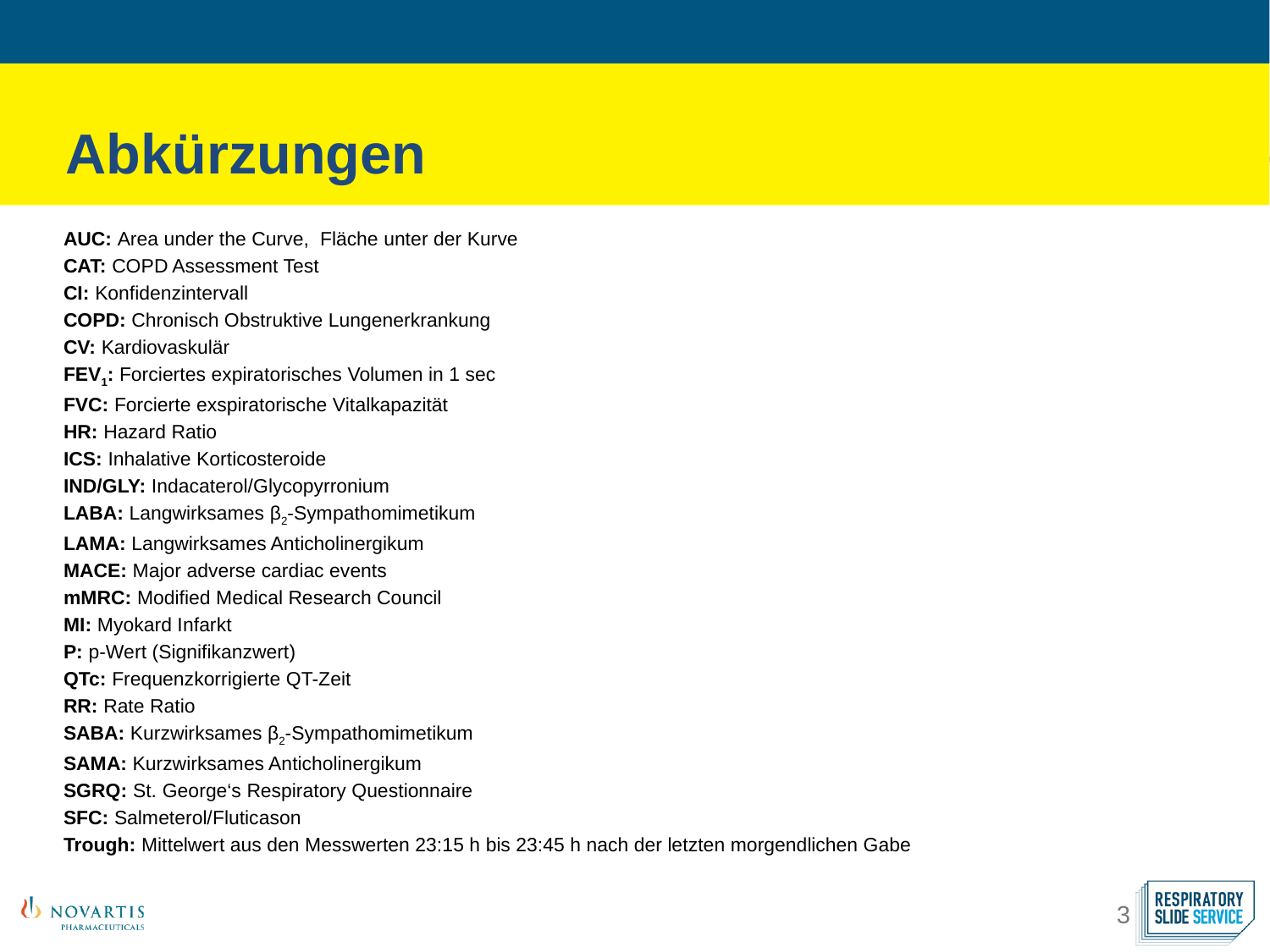

# Abkürzungen
AUC: Area under the Curve,  Fläche unter der Kurve
CAT: COPD Assessment Test
CI: Konfidenzintervall
COPD: Chronisch Obstruktive Lungenerkrankung
CV: Kardiovaskulär
FEV1: Forciertes expiratorisches Volumen in 1 sec
FVC: Forcierte exspiratorische Vitalkapazität
HR: Hazard Ratio
ICS: Inhalative Korticosteroide
IND/GLY: Indacaterol/Glycopyrronium
LABA: Langwirksames β2-Sympathomimetikum
LAMA: Langwirksames Anticholinergikum
MACE: Major adverse cardiac events
mMRC: Modified Medical Research Council
MI: Myokard Infarkt
P: p-Wert (Signifikanzwert)
QTc: Frequenzkorrigierte QT-Zeit
RR: Rate Ratio
SABA: Kurzwirksames β2-Sympathomimetikum
SAMA: Kurzwirksames Anticholinergikum
SGRQ: St. George‘s Respiratory Questionnaire
SFC: Salmeterol/Fluticason
Trough: Mittelwert aus den Messwerten 23:15 h bis 23:45 h nach der letzten morgendlichen Gabe